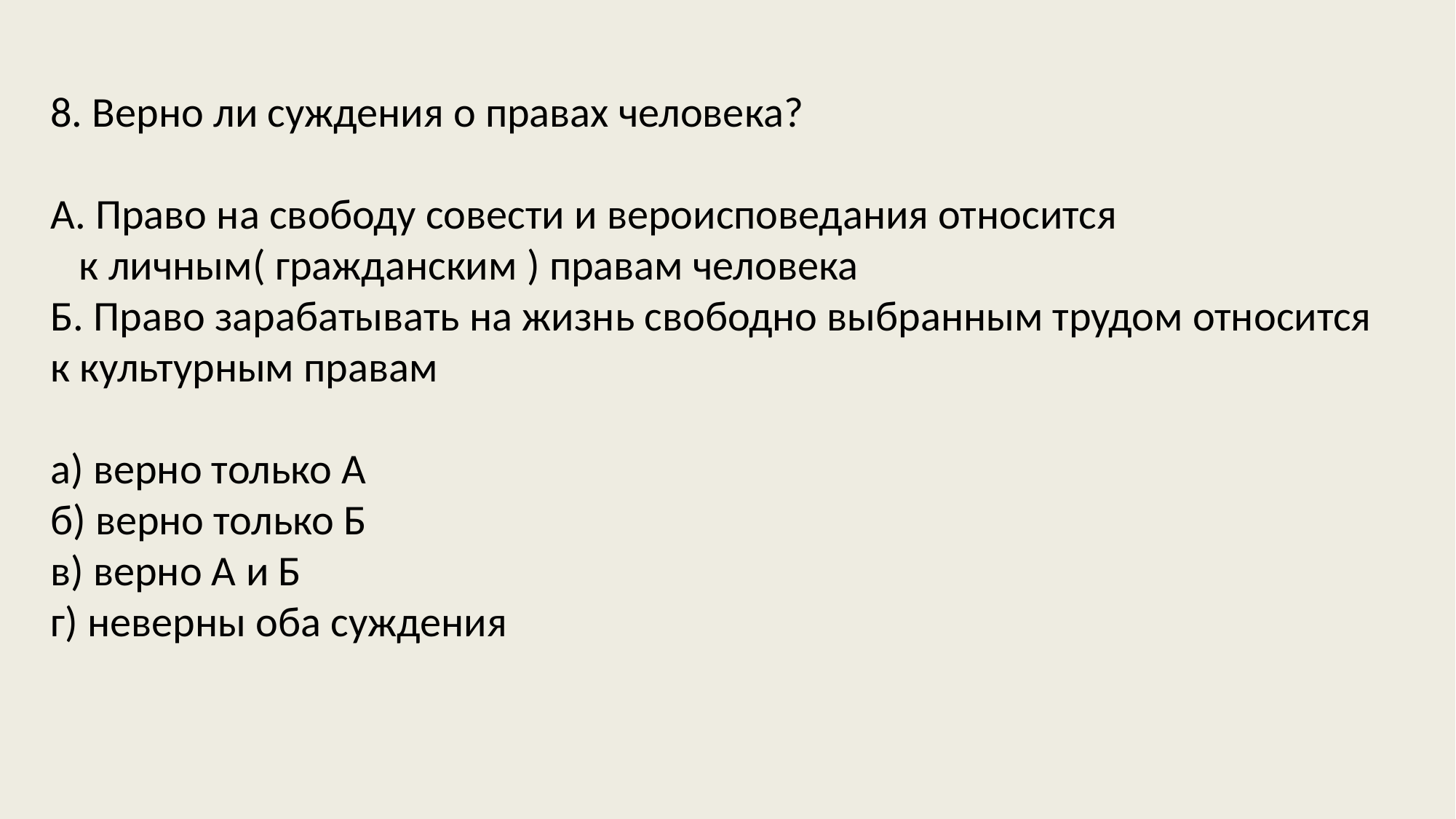

8. Верно ли суждения о правах человека?

А. Право на свободу совести и вероисповедания относится                                 к личным( гражданским ) правам человека
Б. Право зарабатывать на жизнь свободно выбранным трудом относится к культурным правам

а) верно только А
б) верно только Б
в) верно А и Б
г) неверны оба суждения